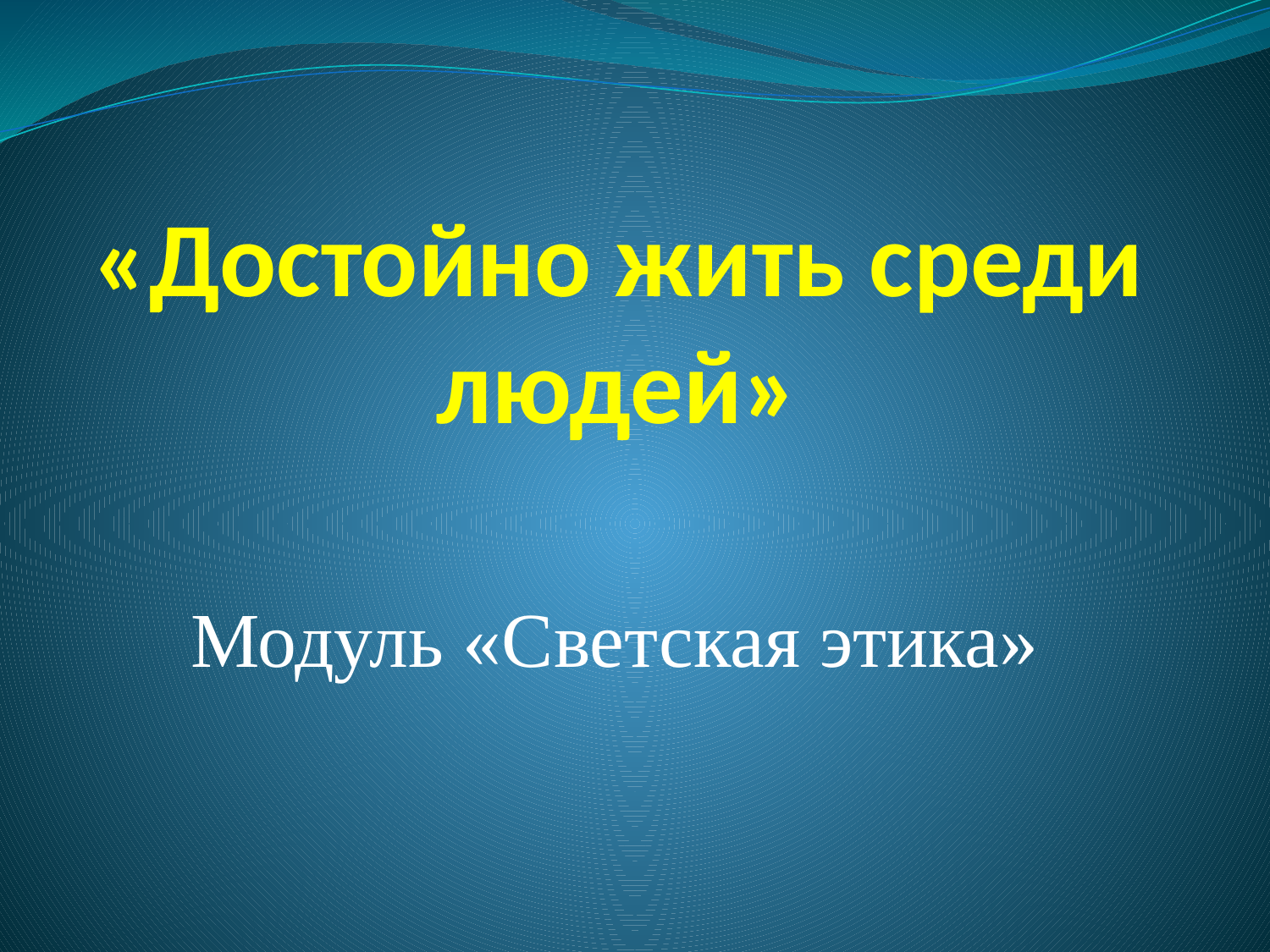

# «Достойно жить среди людей»

Модуль «Светская этика»